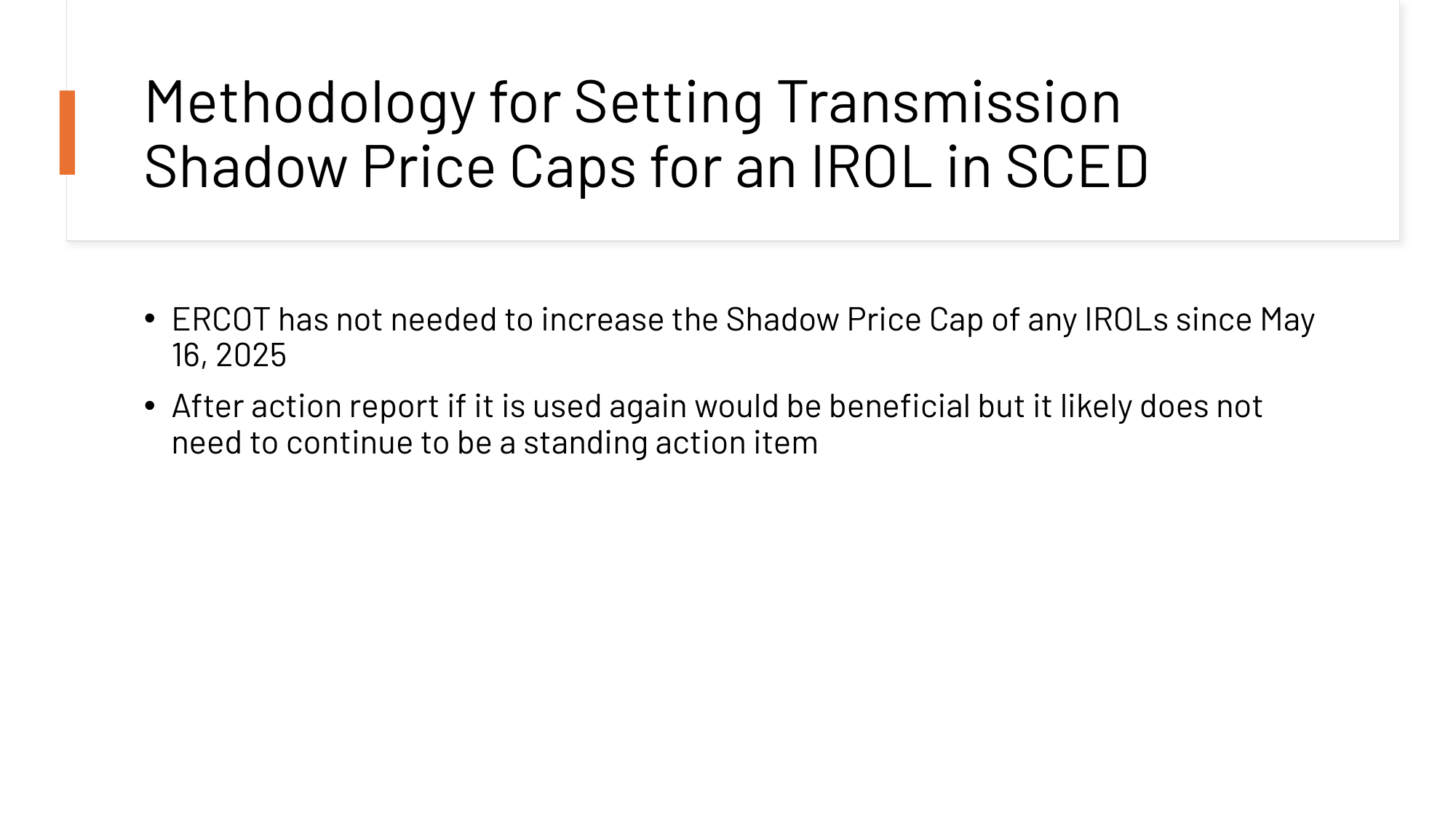

# Methodology for Setting Transmission Shadow Price Caps for an IROL in SCED

ERCOT has not needed to increase the Shadow Price Cap of any IROLs since May 16, 2025
After action report if it is used again would be beneficial but it likely does not need to continue to be a standing action item